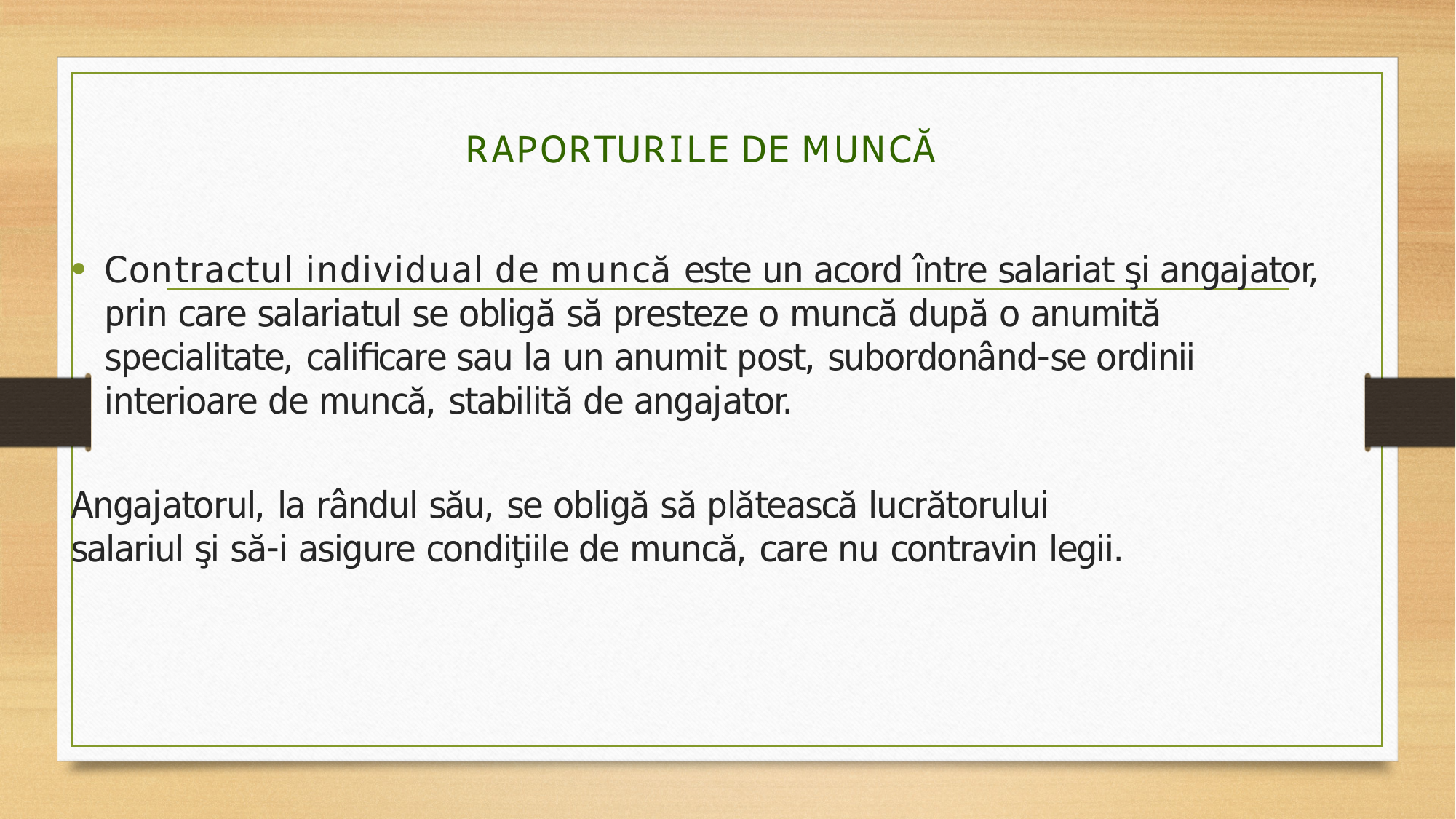

RAPORTURILE DE MUNCĂ

Contractul individual de muncă este un acord între salariat şi angajator, prin care salariatul se obligă să presteze o muncă după o anumită specialitate, calificare sau la un anumit post, subordonând-se ordinii interioare de muncă, stabilită de angajator.
Angajatorul, la rândul său, se obligă să plătească lucrătorului
salariul şi să-i asigure condiţiile de muncă, care nu contravin legii.